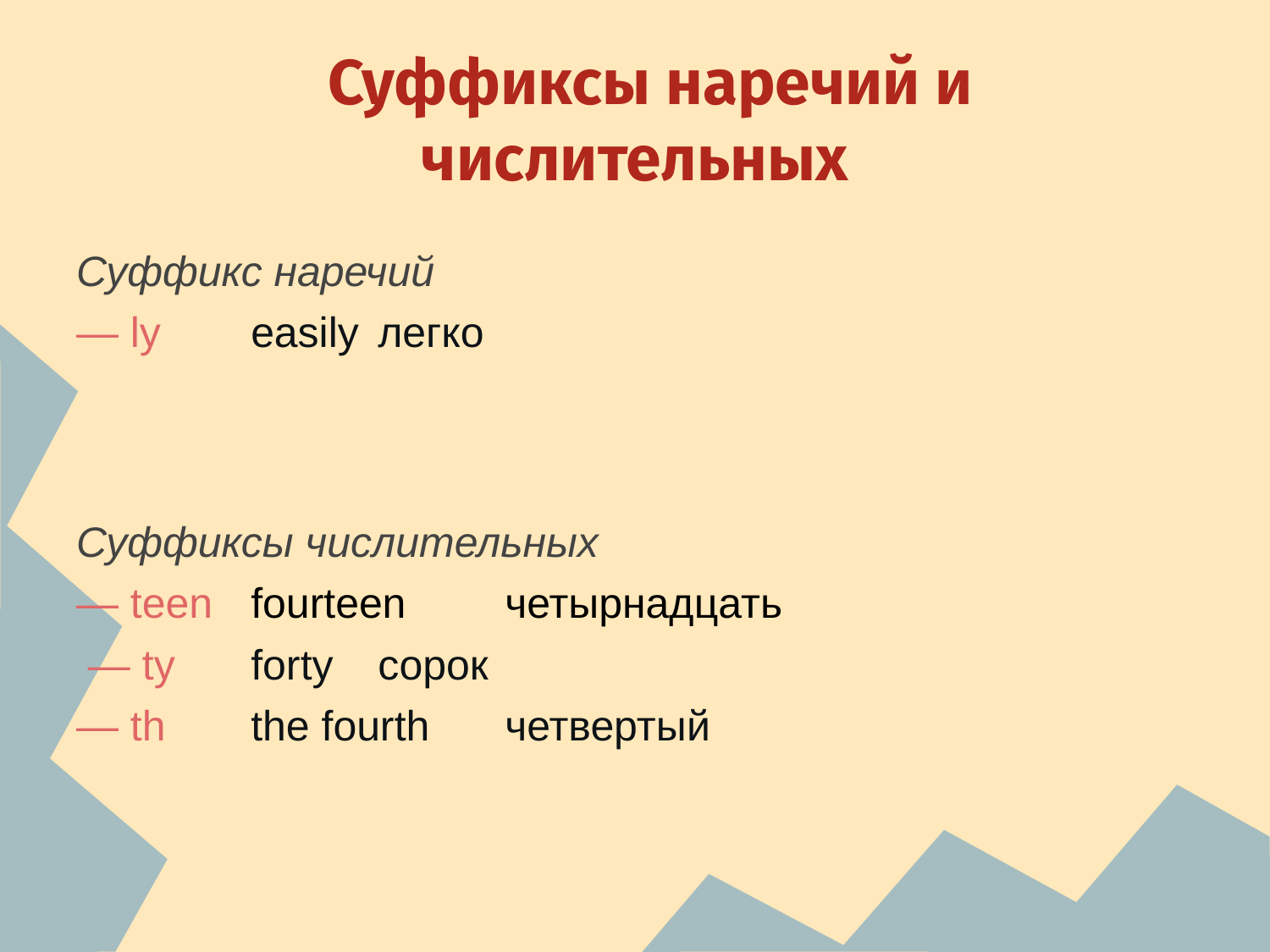

# Суффиксы наречий и числительных
Суффикс наречий
— lу	easily	легко

Суффиксы числительных
— teen	fourteen	четырнадцать
 — ty	forty	сорок
— th	the fourth	четвертый